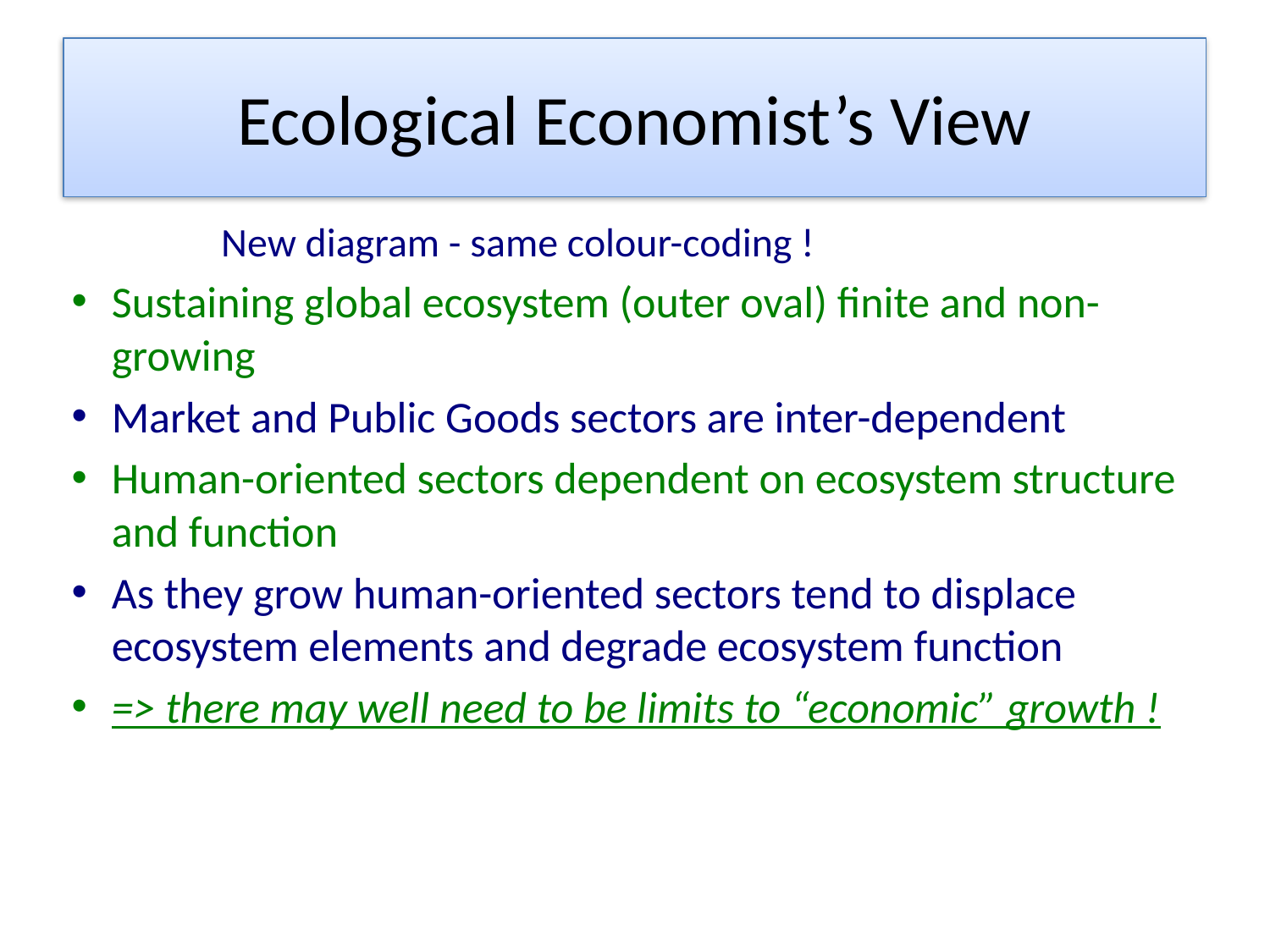

# Ecological Economist’s View
               New diagram - same colour-coding !
Sustaining global ecosystem (outer oval) finite and non-growing
Market and Public Goods sectors are inter-dependent
Human-oriented sectors dependent on ecosystem structure and function
As they grow human-oriented sectors tend to displace ecosystem elements and degrade ecosystem function
=> there may well need to be limits to “economic” growth !